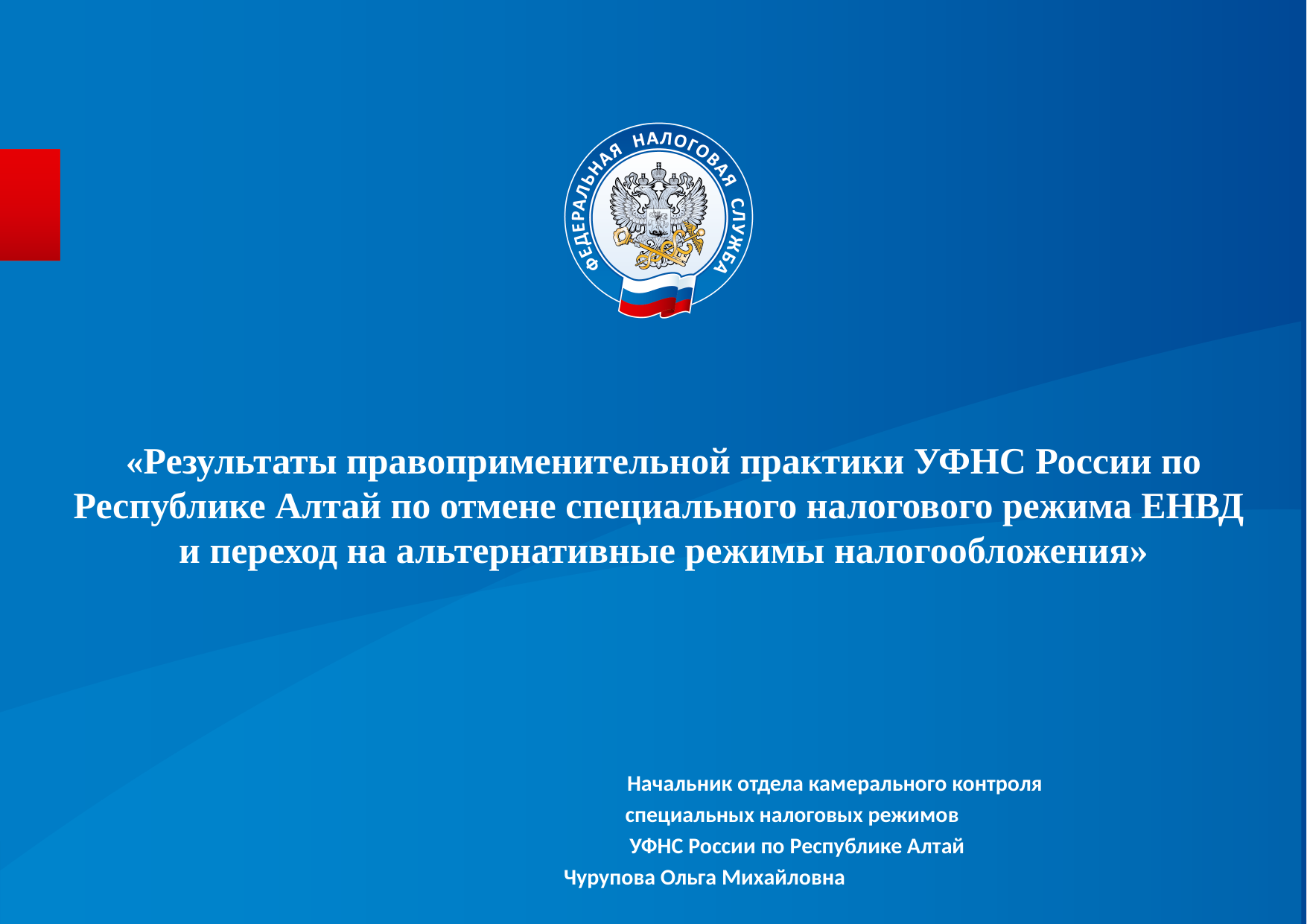

«Результаты правоприменительной практики УФНС России по Республике Алтай по отмене специального налогового режима ЕНВД
и переход на альтернативные режимы налогообложения»

                Начальник отдела камерального контроля
специальных налоговых режимов
УФНС России по Республике Алтай
                                       Чурупова Ольга Михайловна